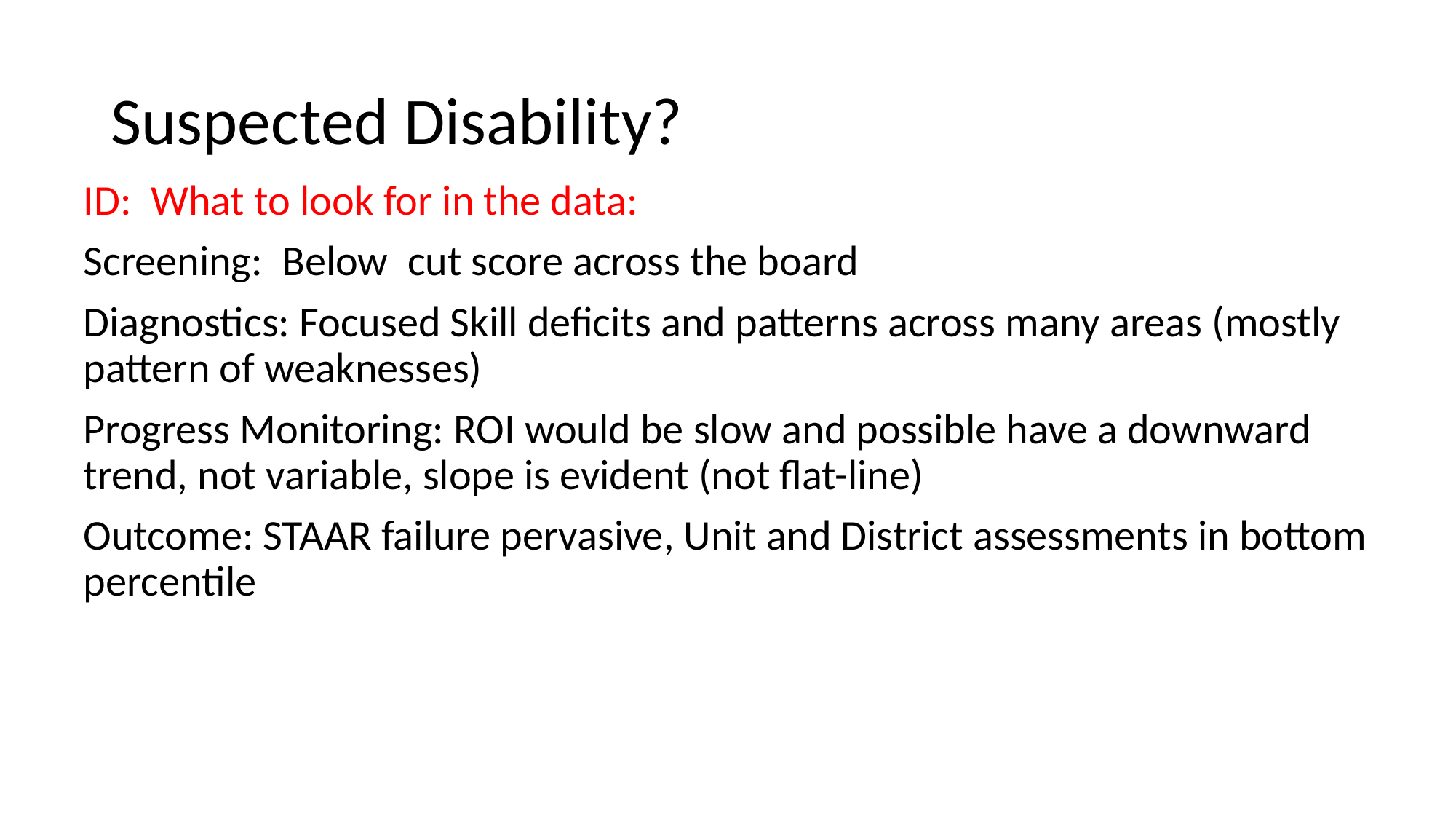

# Suspected Disability?
ID:  What to look for in the data:
Screening:  Below  cut score across the board
Diagnostics: Focused Skill deficits and patterns across many areas (mostly pattern of weaknesses)
Progress Monitoring: ROI would be slow and possible have a downward trend, not variable, slope is evident (not flat-line)
Outcome: STAAR failure pervasive, Unit and District assessments in bottom percentile